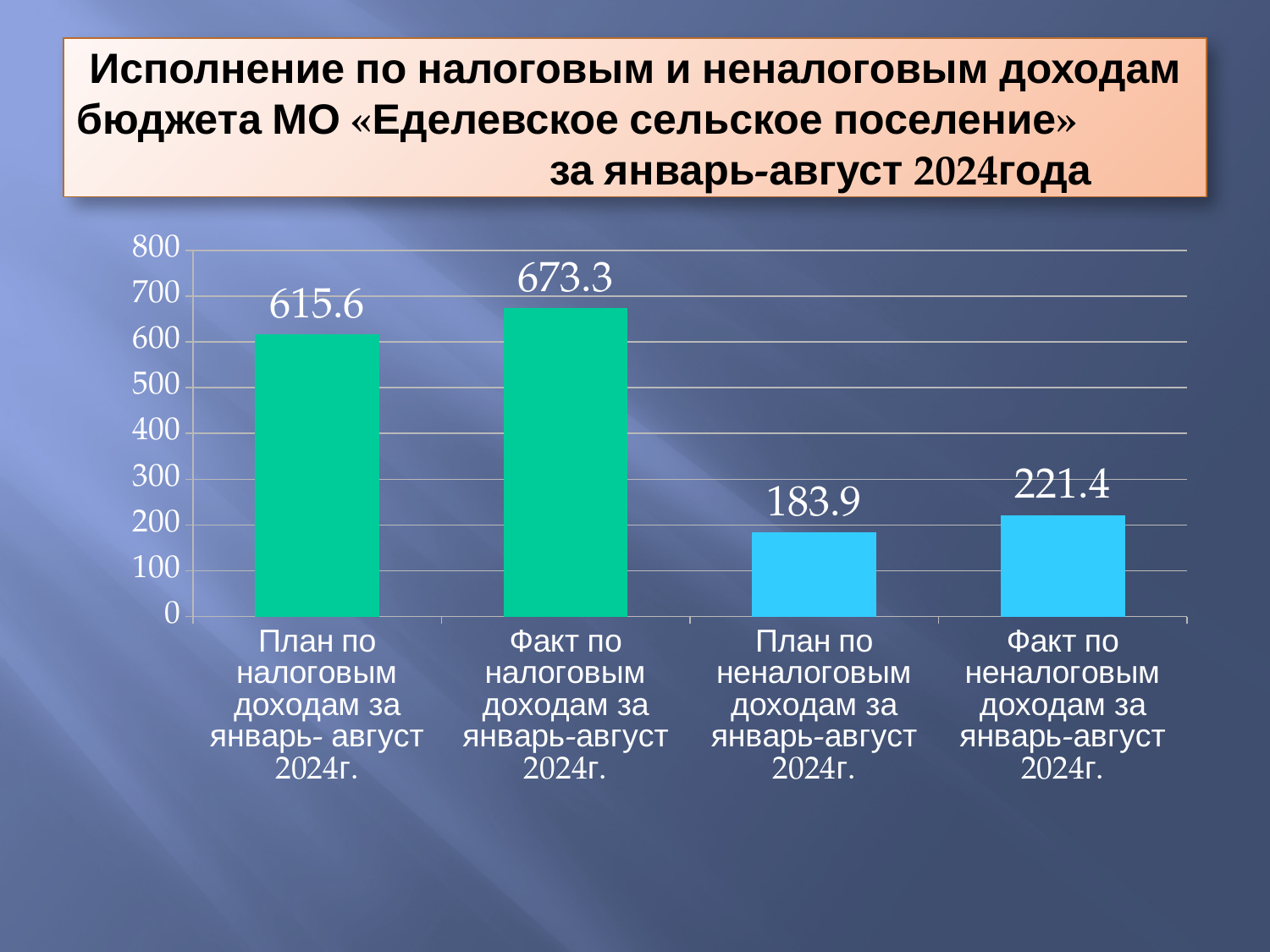

# Исполнение по налоговым и неналоговым доходам бюджета МО «Еделевское сельское поселение»                                               за январь-август 2024года

### Chart

| Category | Столбец1 |
|---|---|
| План по налоговым доходам за январь- август 2024г. | 615.6 |
| Факт по налоговым доходам за январь-август 2024г. | 673.3 |
| План по неналоговым доходам за январь-август 2024г. | 183.9 |
| Факт по неналоговым доходам за январь-август 2024г. | 221.4 |